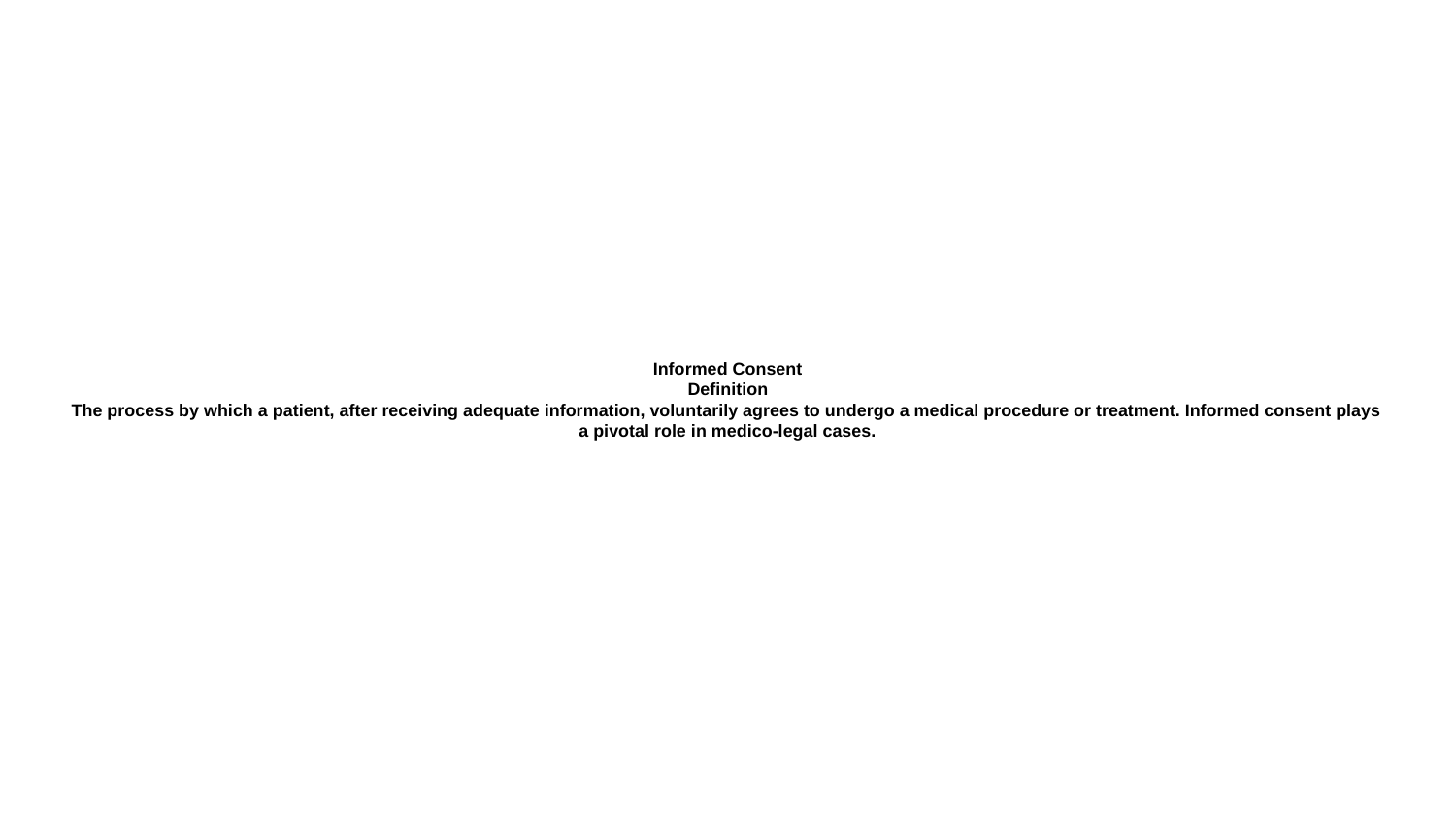

# Informed Consent Definition The process by which a patient, after receiving adequate information, voluntarily agrees to undergo a medical procedure or treatment. Informed consent plays a pivotal role in medico-legal cases.